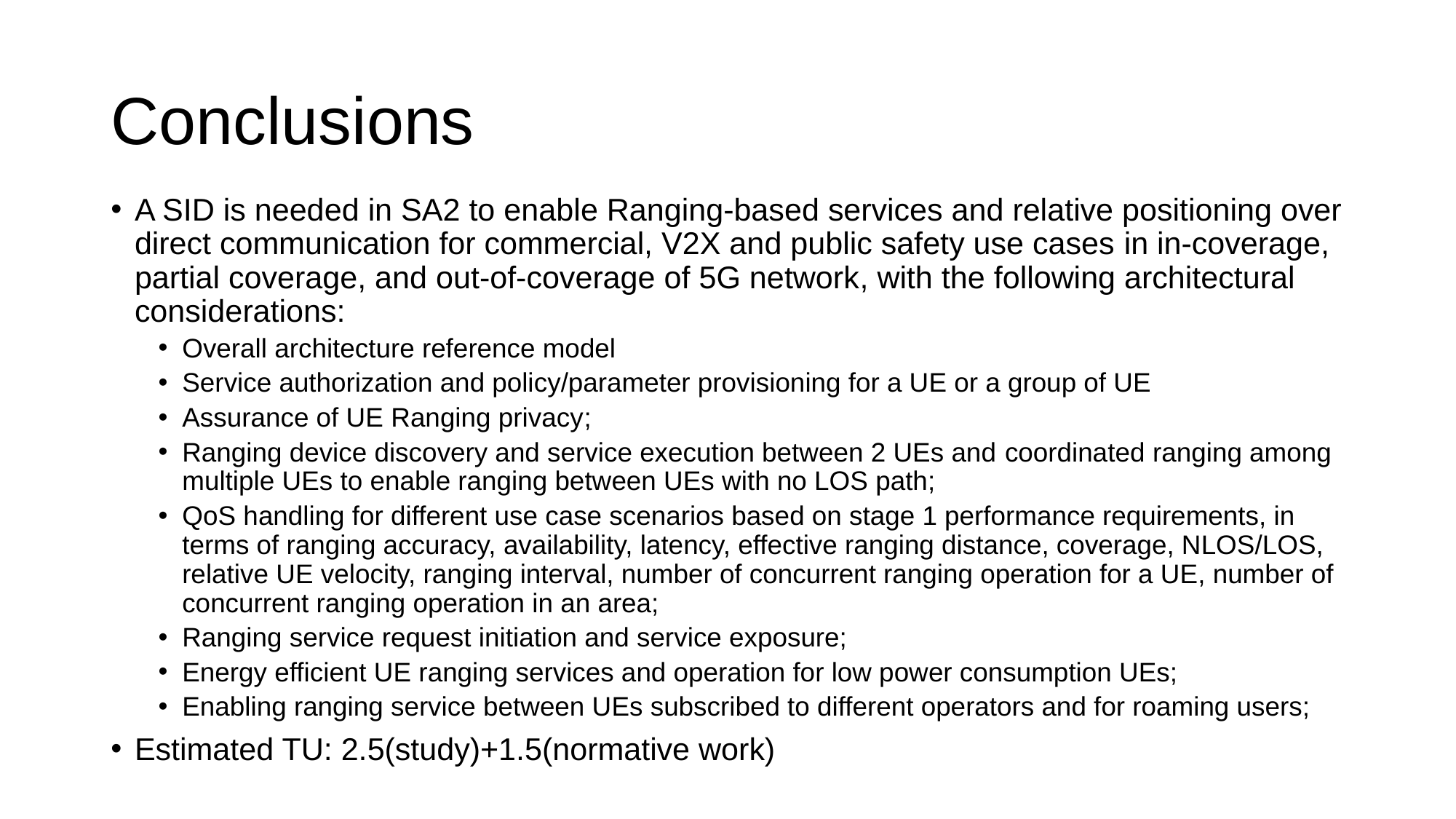

# Conclusions
A SID is needed in SA2 to enable Ranging-based services and relative positioning over direct communication for commercial, V2X and public safety use cases in in-coverage, partial coverage, and out-of-coverage of 5G network, with the following architectural considerations:
Overall architecture reference model
Service authorization and policy/parameter provisioning for a UE or a group of UE
Assurance of UE Ranging privacy;
Ranging device discovery and service execution between 2 UEs and coordinated ranging among multiple UEs to enable ranging between UEs with no LOS path;
QoS handling for different use case scenarios based on stage 1 performance requirements, in terms of ranging accuracy, availability, latency, effective ranging distance, coverage, NLOS/LOS, relative UE velocity, ranging interval, number of concurrent ranging operation for a UE, number of concurrent ranging operation in an area;
Ranging service request initiation and service exposure;
Energy efficient UE ranging services and operation for low power consumption UEs;
Enabling ranging service between UEs subscribed to different operators and for roaming users;
Estimated TU: 2.5(study)+1.5(normative work)